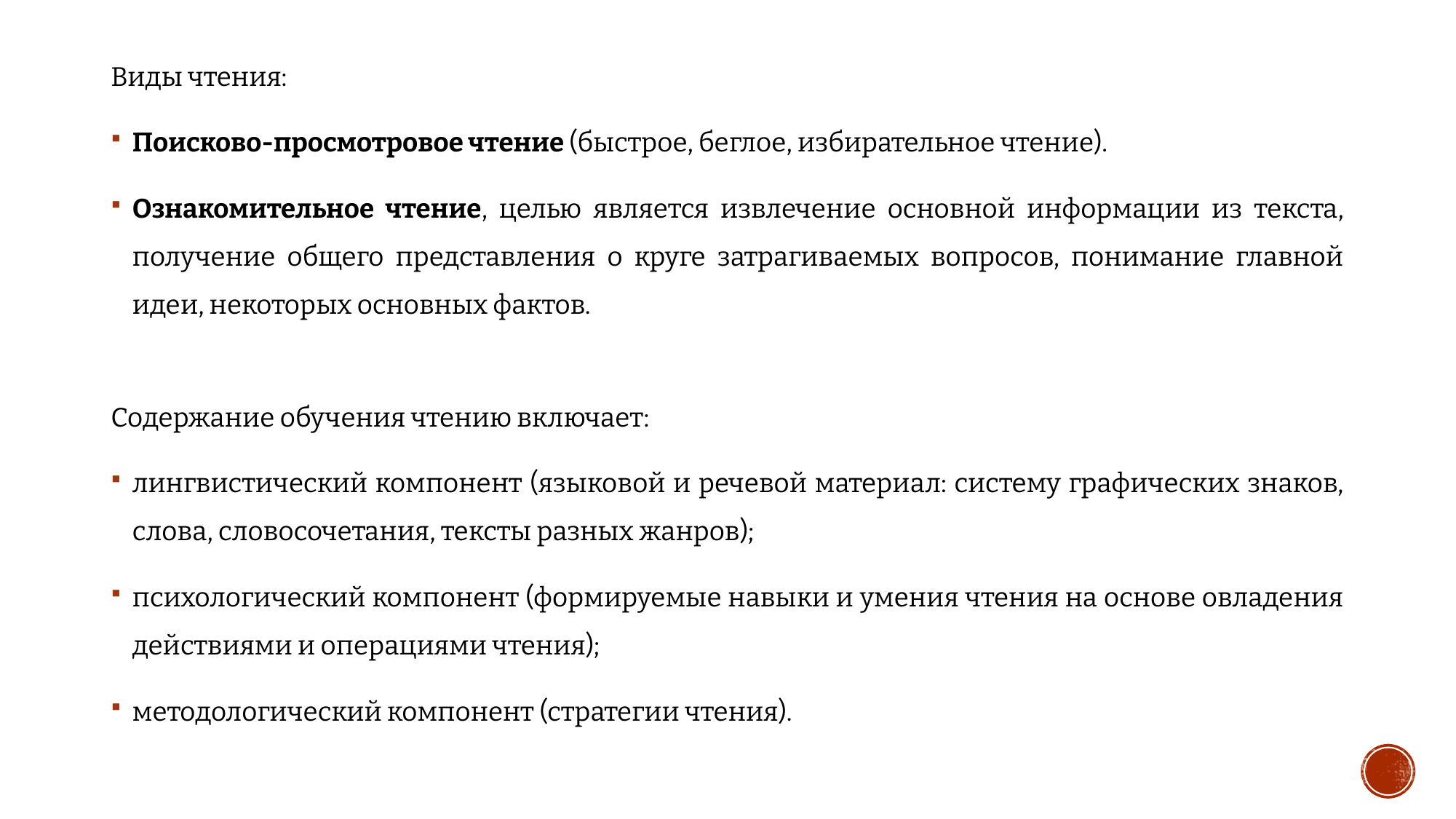

Виды чтения:
Поисково-просмотровое чтение (быстрое, беглое, избирательное чтение).
Ознакомительное чтение, целью является извлечение основной информации из текста, получение общего представления о круге затрагиваемых вопросов, понимание главной идеи, некоторых основных фактов.

Содержание обучения чтению включает:
лингвистический компонент (языковой и речевой материал: систему графических знаков, слова, словосочетания, тексты разных жанров);
психологический компонент (формируемые навыки и умения чтения на основе овладения действиями и операциями чтения);
методологический компонент (стратегии чтения).